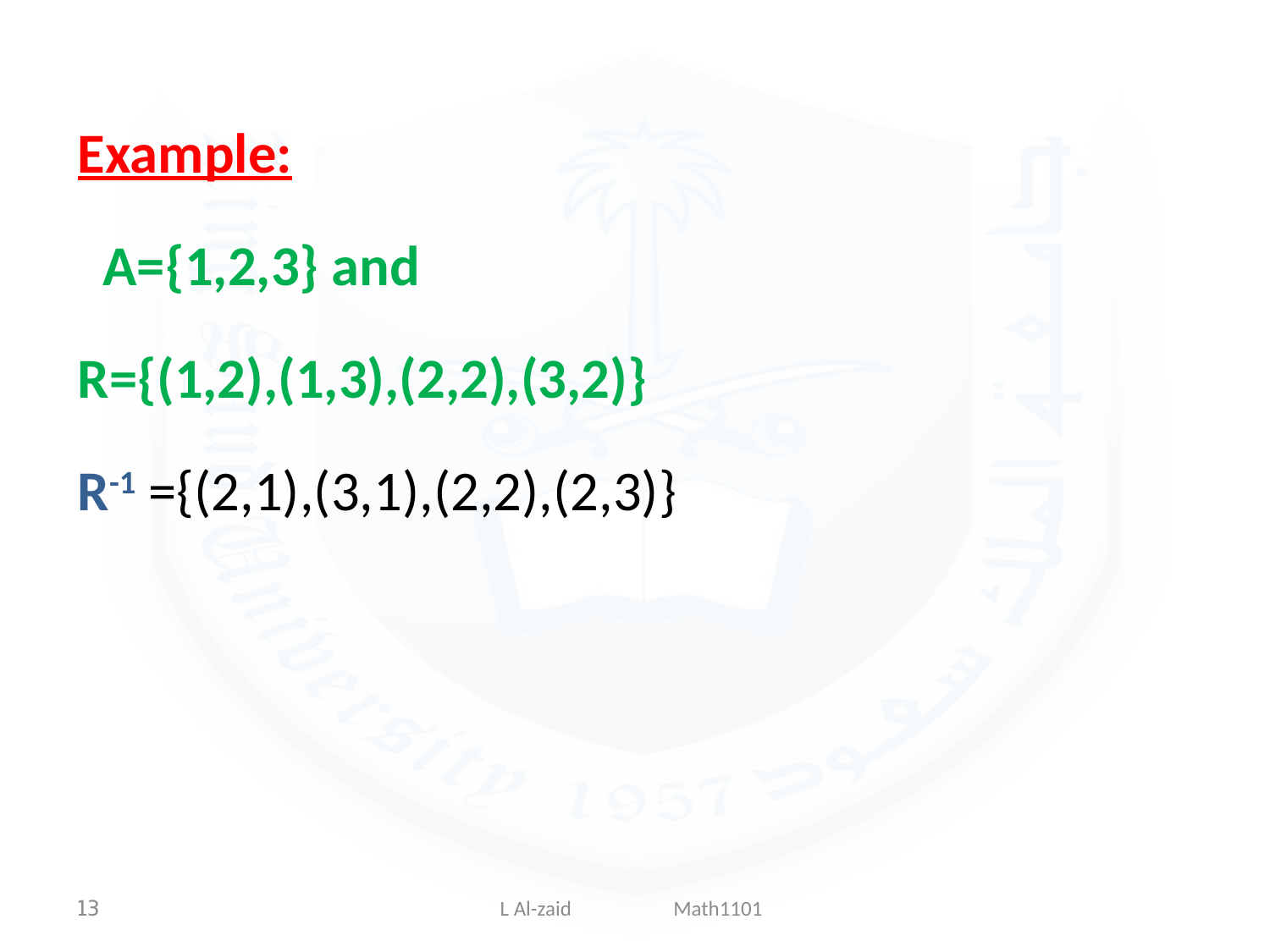

Example:
  A={1,2,3} and
R={(1,2),(1,3),(2,2),(3,2)}
R-1 ={(2,1),(3,1),(2,2),(2,3)}

13
 L Al-zaid                     Math1101